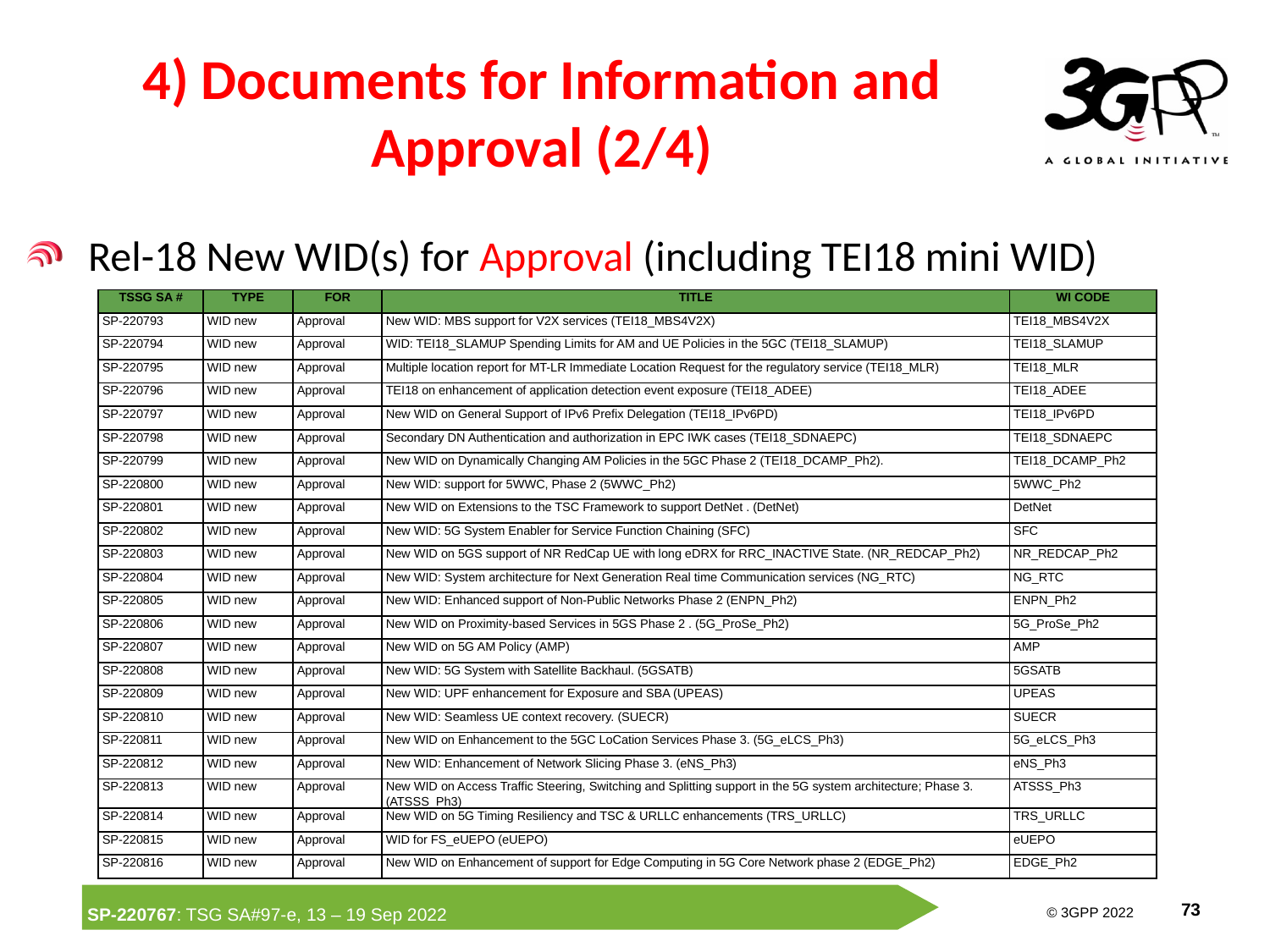

# 4) Documents for Information and Approval (2/4)
Rel-18 New WID(s) for Approval (including TEI18 mini WID)

| TSSG SA # | TYPE | FOR | TITLE | WI CODE |
| --- | --- | --- | --- | --- |
| SP-220793 | WID new | Approval | New WID: MBS support for V2X services (TEI18\_MBS4V2X) | TEI18\_MBS4V2X |
| SP-220794 | WID new | Approval | WID: TEI18\_SLAMUP Spending Limits for AM and UE Policies in the 5GC (TEI18\_SLAMUP) | TEI18\_SLAMUP |
| SP-220795 | WID new | Approval | Multiple location report for MT-LR Immediate Location Request for the regulatory service (TEI18\_MLR) | TEI18\_MLR |
| SP-220796 | WID new | Approval | TEI18 on enhancement of application detection event exposure (TEI18\_ADEE) | TEI18\_ADEE |
| SP-220797 | WID new | Approval | New WID on General Support of IPv6 Prefix Delegation (TEI18\_IPv6PD) | TEI18\_IPv6PD |
| SP-220798 | WID new | Approval | Secondary DN Authentication and authorization in EPC IWK cases (TEI18\_SDNAEPC) | TEI18\_SDNAEPC |
| SP-220799 | WID new | Approval | New WID on Dynamically Changing AM Policies in the 5GC Phase 2 (TEI18\_DCAMP\_Ph2). | TEI18\_DCAMP\_Ph2 |
| SP-220800 | WID new | Approval | New WID: support for 5WWC, Phase 2 (5WWC\_Ph2) | 5WWC\_Ph2 |
| SP-220801 | WID new | Approval | New WID on Extensions to the TSC Framework to support DetNet . (DetNet) | DetNet |
| SP-220802 | WID new | Approval | New WID: 5G System Enabler for Service Function Chaining (SFC) | SFC |
| SP-220803 | WID new | Approval | New WID on 5GS support of NR RedCap UE with long eDRX for RRC\_INACTIVE State. (NR\_REDCAP\_Ph2) | NR\_REDCAP\_Ph2 |
| SP-220804 | WID new | Approval | New WID: System architecture for Next Generation Real time Communication services (NG\_RTC) | NG\_RTC |
| SP-220805 | WID new | Approval | New WID: Enhanced support of Non-Public Networks Phase 2 (ENPN\_Ph2) | ENPN\_Ph2 |
| SP-220806 | WID new | Approval | New WID on Proximity-based Services in 5GS Phase 2 . (5G\_ProSe\_Ph2) | 5G\_ProSe\_Ph2 |
| SP-220807 | WID new | Approval | New WID on 5G AM Policy (AMP) | AMP |
| SP-220808 | WID new | Approval | New WID: 5G System with Satellite Backhaul. (5GSATB) | 5GSATB |
| SP-220809 | WID new | Approval | New WID: UPF enhancement for Exposure and SBA (UPEAS) | UPEAS |
| SP-220810 | WID new | Approval | New WID: Seamless UE context recovery. (SUECR) | SUECR |
| SP-220811 | WID new | Approval | New WID on Enhancement to the 5GC LoCation Services Phase 3. (5G\_eLCS\_Ph3) | 5G\_eLCS\_Ph3 |
| SP-220812 | WID new | Approval | New WID: Enhancement of Network Slicing Phase 3. (eNS\_Ph3) | eNS\_Ph3 |
| SP-220813 | WID new | Approval | New WID on Access Traffic Steering, Switching and Splitting support in the 5G system architecture; Phase 3. (ATSSS\_Ph3) | ATSSS\_Ph3 |
| SP-220814 | WID new | Approval | New WID on 5G Timing Resiliency and TSC & URLLC enhancements (TRS\_URLLC) | TRS\_URLLC |
| SP-220815 | WID new | Approval | WID for FS\_eUEPO (eUEPO) | eUEPO |
| SP-220816 | WID new | Approval | New WID on Enhancement of support for Edge Computing in 5G Core Network phase 2 (EDGE\_Ph2) | EDGE\_Ph2 |